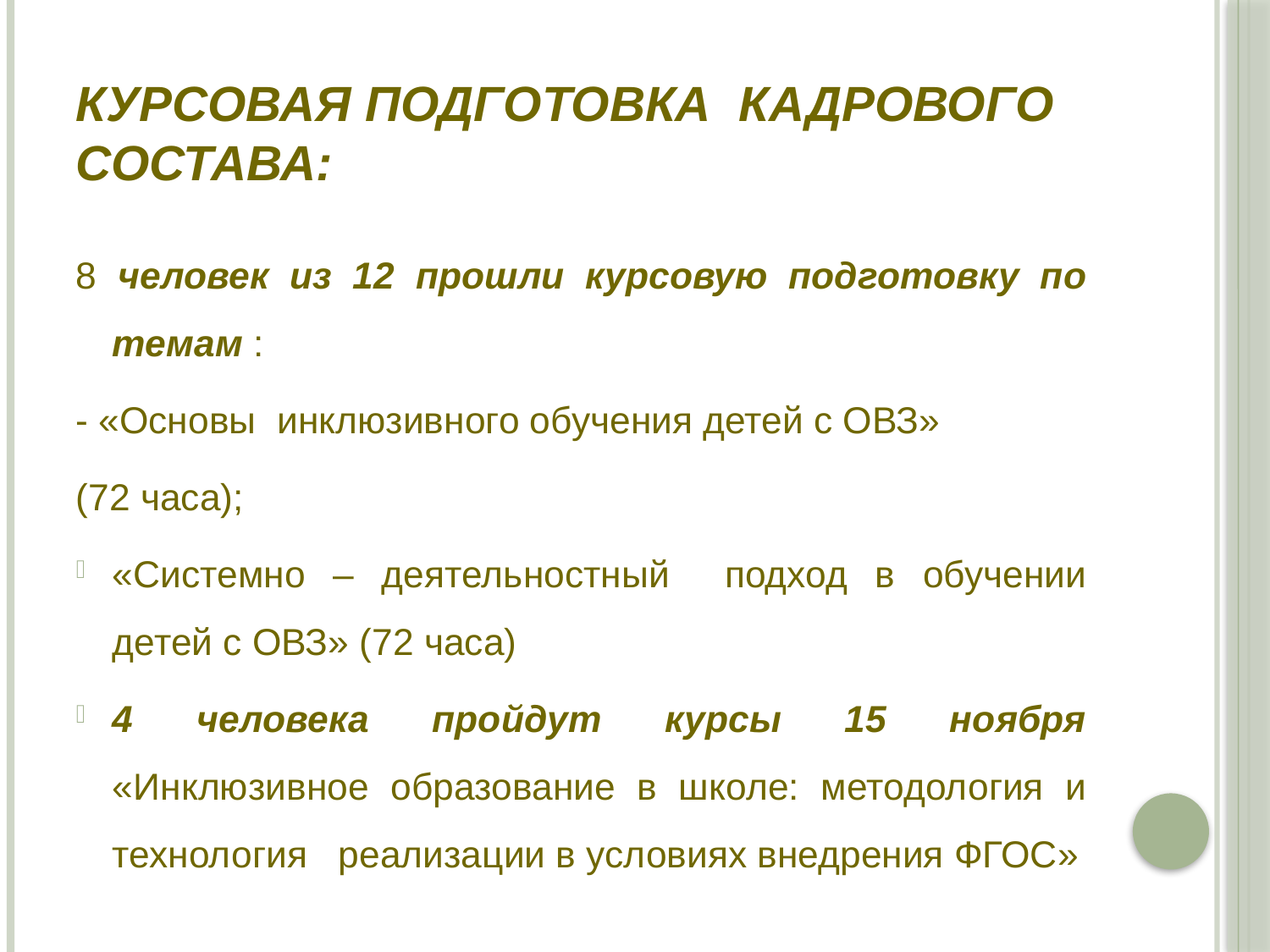

# Курсовая подготовка  кадрового состава:
8 человек из 12 прошли курсовую подготовку по темам :
- «Основы  инклюзивного обучения детей с ОВЗ»
(72 часа);
«Системно – деятельностный  подход в обучении детей с ОВЗ» (72 часа)
4 человека пройдут курсы 15 ноября «Инклюзивное образование в школе: методология и технология   реализации в условиях внедрения ФГОС»